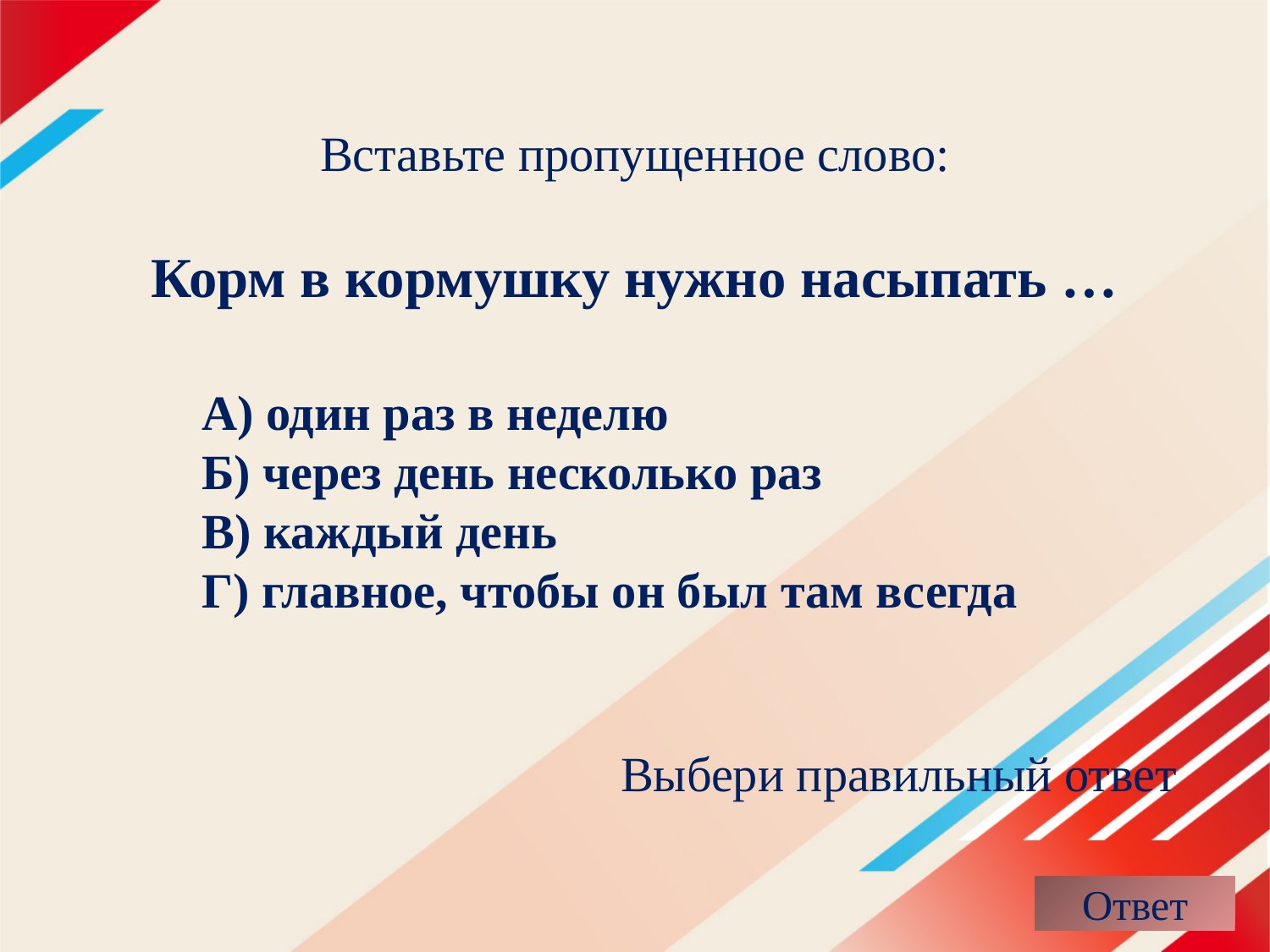

Вставьте пропущенное слово:

Корм в кормушку нужно насыпать …

# А) один раз в неделю Б) через день несколько раз В) каждый день Г) главное, чтобы он был там всегда
Выбери правильный ответ